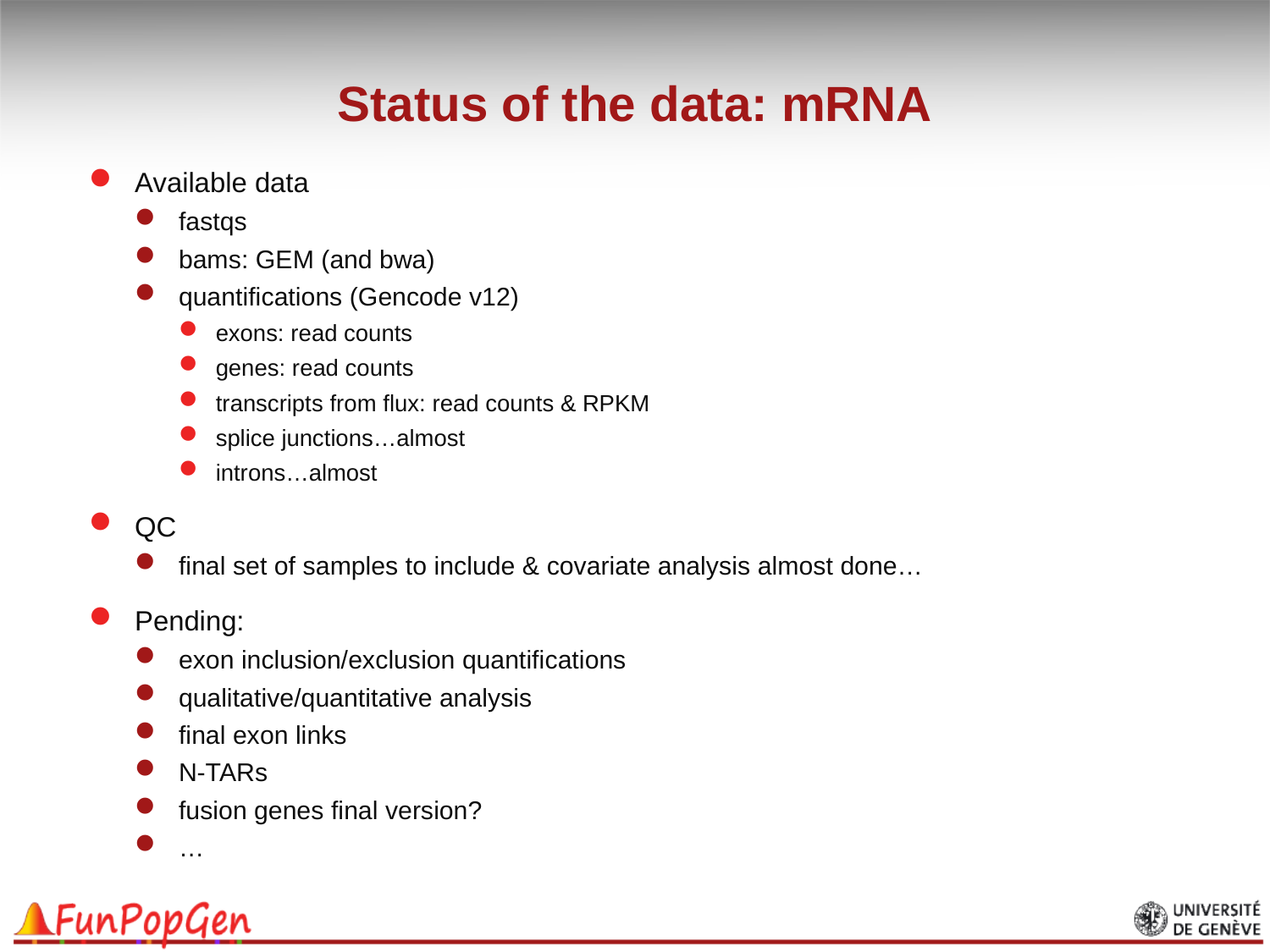

# Status of the data: mRNA
Available data
fastqs
bams: GEM (and bwa)
quantifications (Gencode v12)
exons: read counts
genes: read counts
transcripts from flux: read counts & RPKM
splice junctions…almost
introns…almost
QC
final set of samples to include & covariate analysis almost done…
Pending:
exon inclusion/exclusion quantifications
qualitative/quantitative analysis
final exon links
N-TARs
fusion genes final version?
…